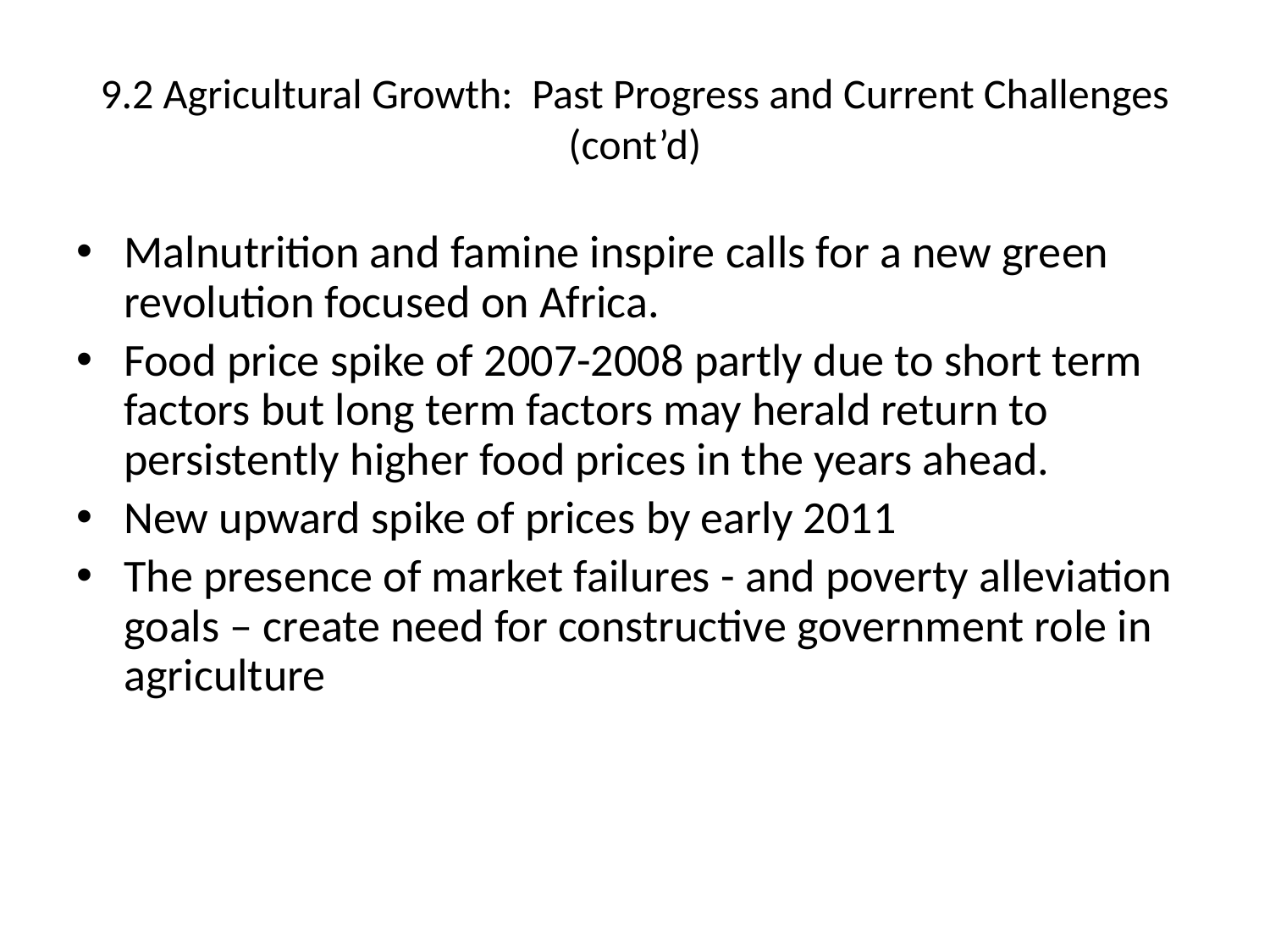

9.2 Agricultural Growth:  Past Progress and Current Challenges (cont’d)
Malnutrition and famine inspire calls for a new green revolution focused on Africa.
Food price spike of 2007-2008 partly due to short term factors but long term factors may herald return to persistently higher food prices in the years ahead.
New upward spike of prices by early 2011
The presence of market failures - and poverty alleviation goals – create need for constructive government role in agriculture